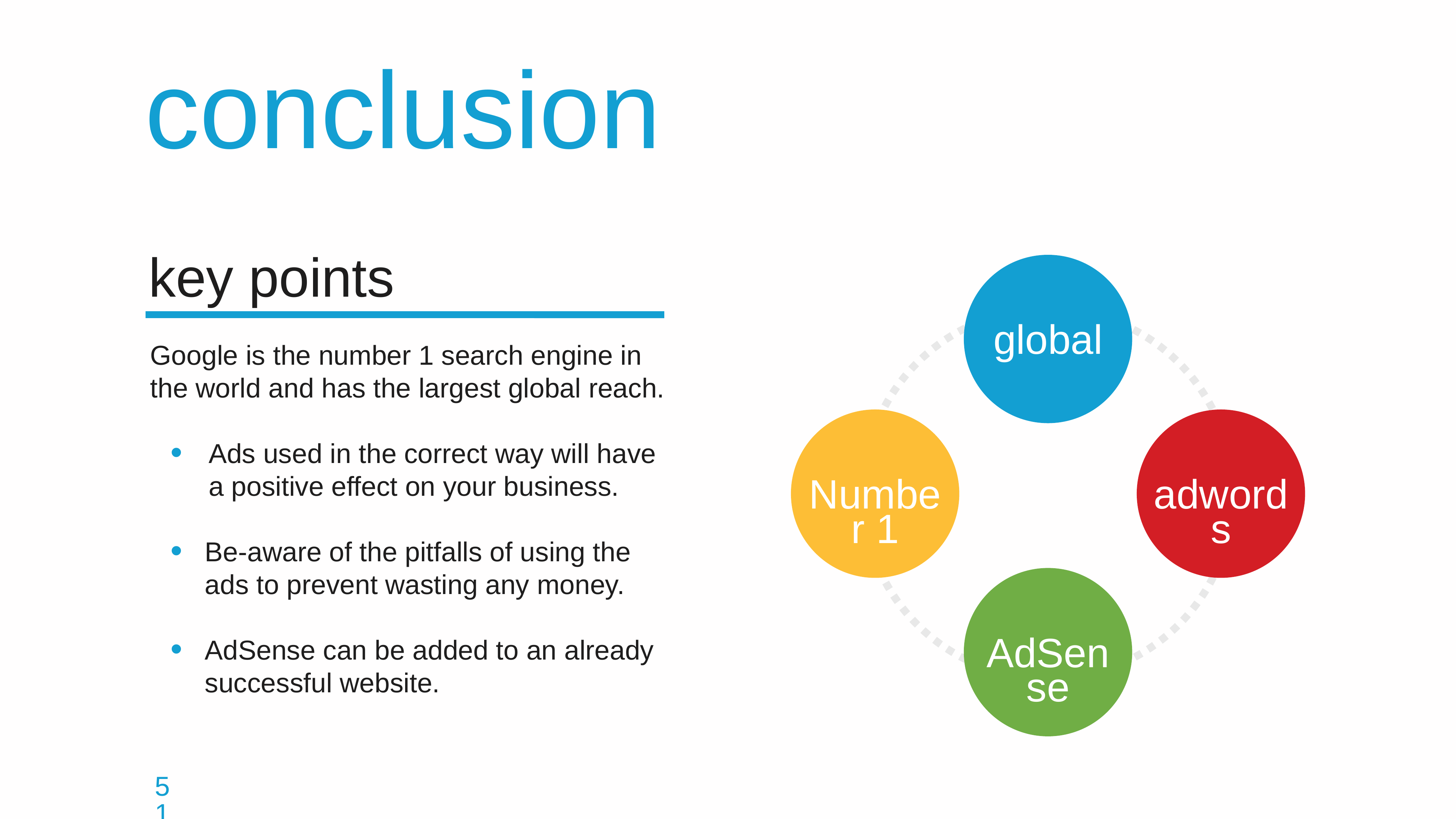

conclusion
key points

Google is the number 1 search engine in the world and has the largest global reach.

Ads used in the correct way will have a positive effect on your business.

Be-aware of the pitfalls of using the ads to prevent wasting any money.

AdSense can be added to an already successful website.

global

Number 1

adwords

AdSense
51